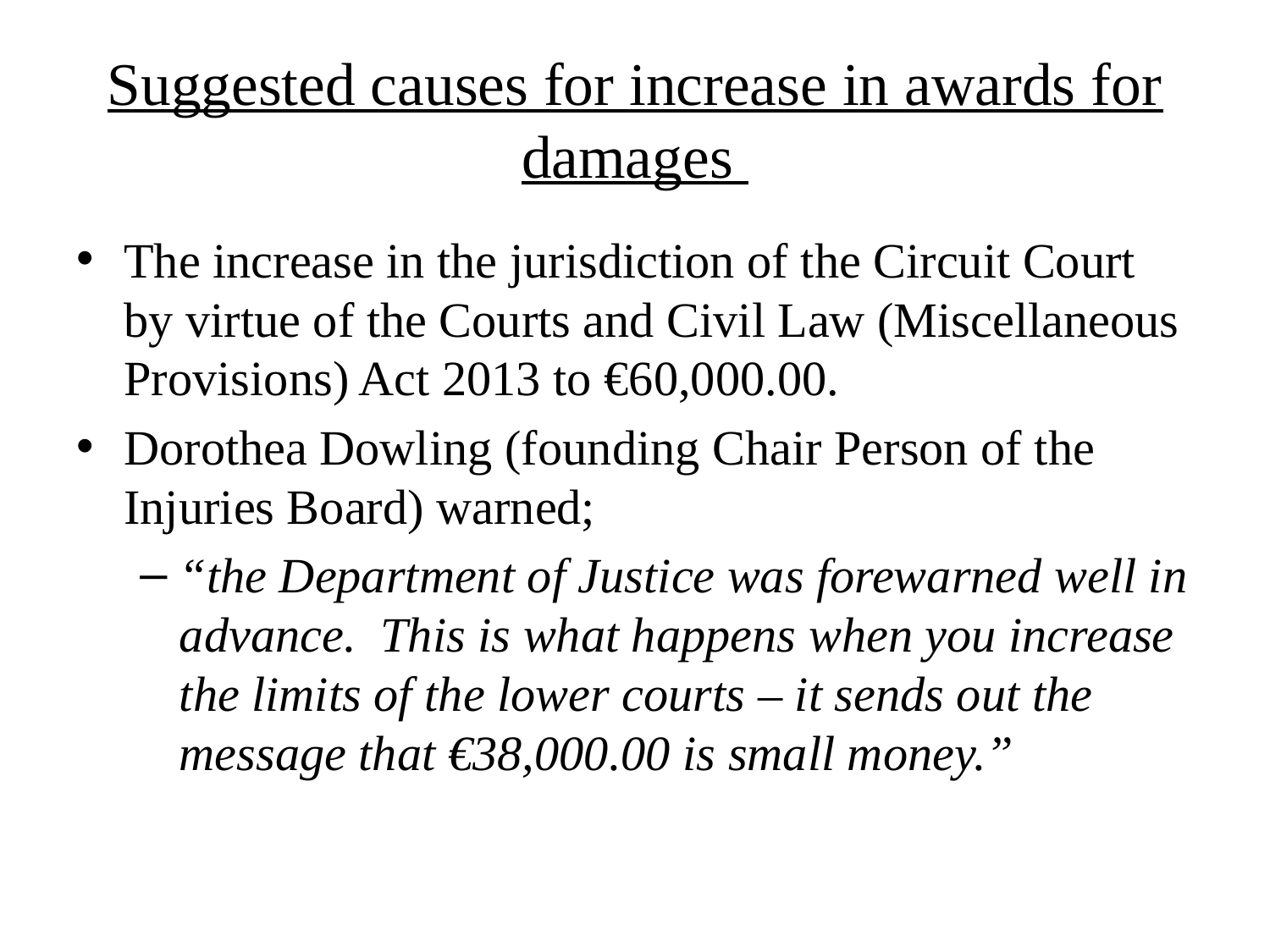

# Suggested causes for increase in awards for damages
The increase in the jurisdiction of the Circuit Court by virtue of the Courts and Civil Law (Miscellaneous Provisions) Act 2013 to €60,000.00.
Dorothea Dowling (founding Chair Person of the Injuries Board) warned;
“the Department of Justice was forewarned well in advance.  This is what happens when you increase the limits of the lower courts – it sends out the message that €38,000.00 is small money.”